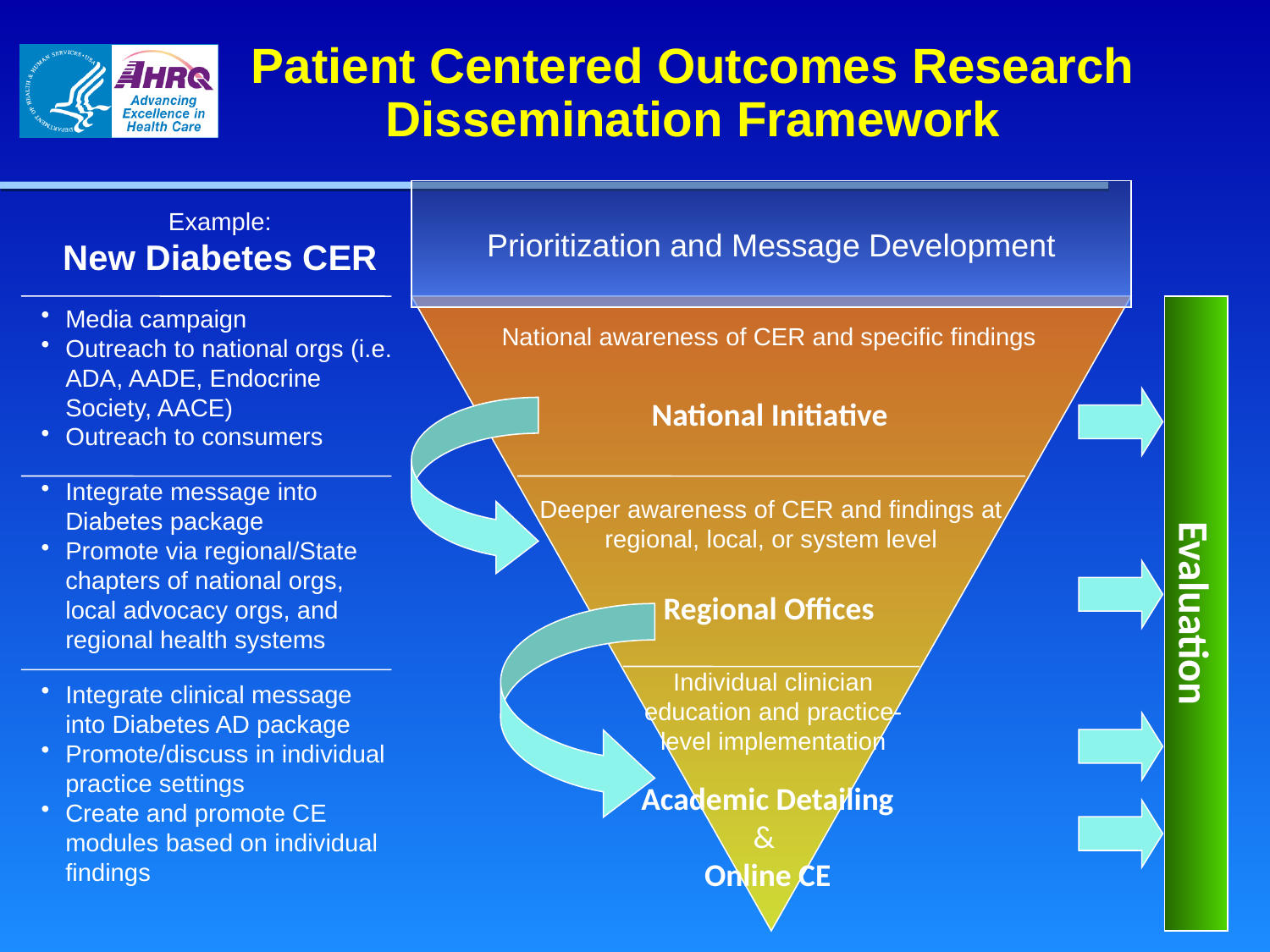

# Patient Centered Outcomes Research Dissemination Framework
Example:
New Diabetes CER

Media campaign
Outreach to national orgs (i.e. ADA, AADE, Endocrine Society, AACE)
Outreach to consumers

Integrate message into Diabetes package
Promote via regional/State chapters of national orgs, local advocacy orgs, and regional health systems

Integrate clinical message into Diabetes AD package
Promote/discuss in individual practice settings
Create and promote CE modules based on individual findings

Prioritization and Message Development

National awareness of CER and specific findings
National Initiative

Deeper awareness of CER and findings at regional, local, or system level

Evaluation
Regional Offices

Individual clinician education and practice-level implementation

Academic Detailing
&
Online CE